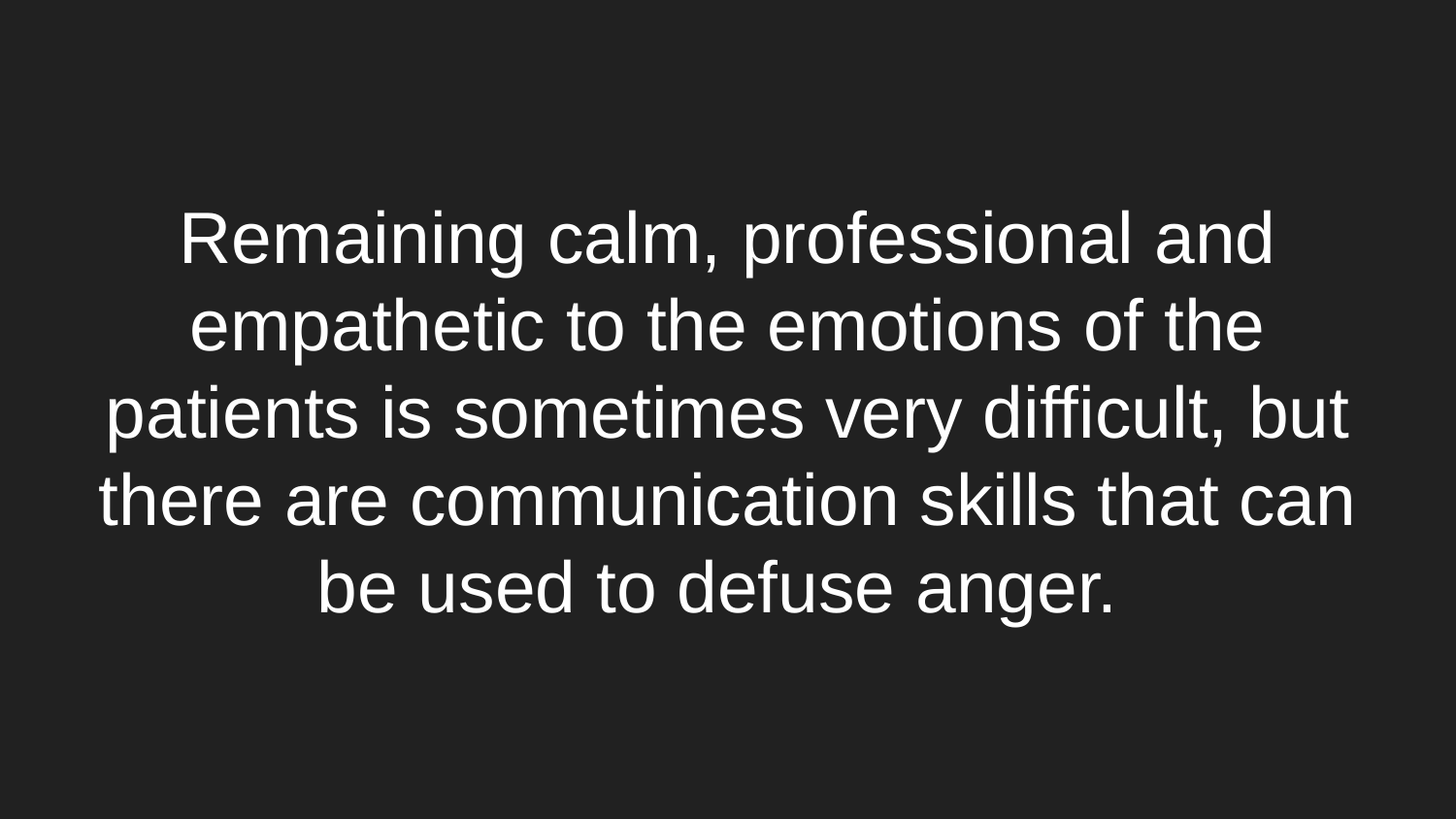

# Remaining calm, professional and empathetic to the emotions of the patients is sometimes very difficult, but there are communication skills that can be used to defuse anger.